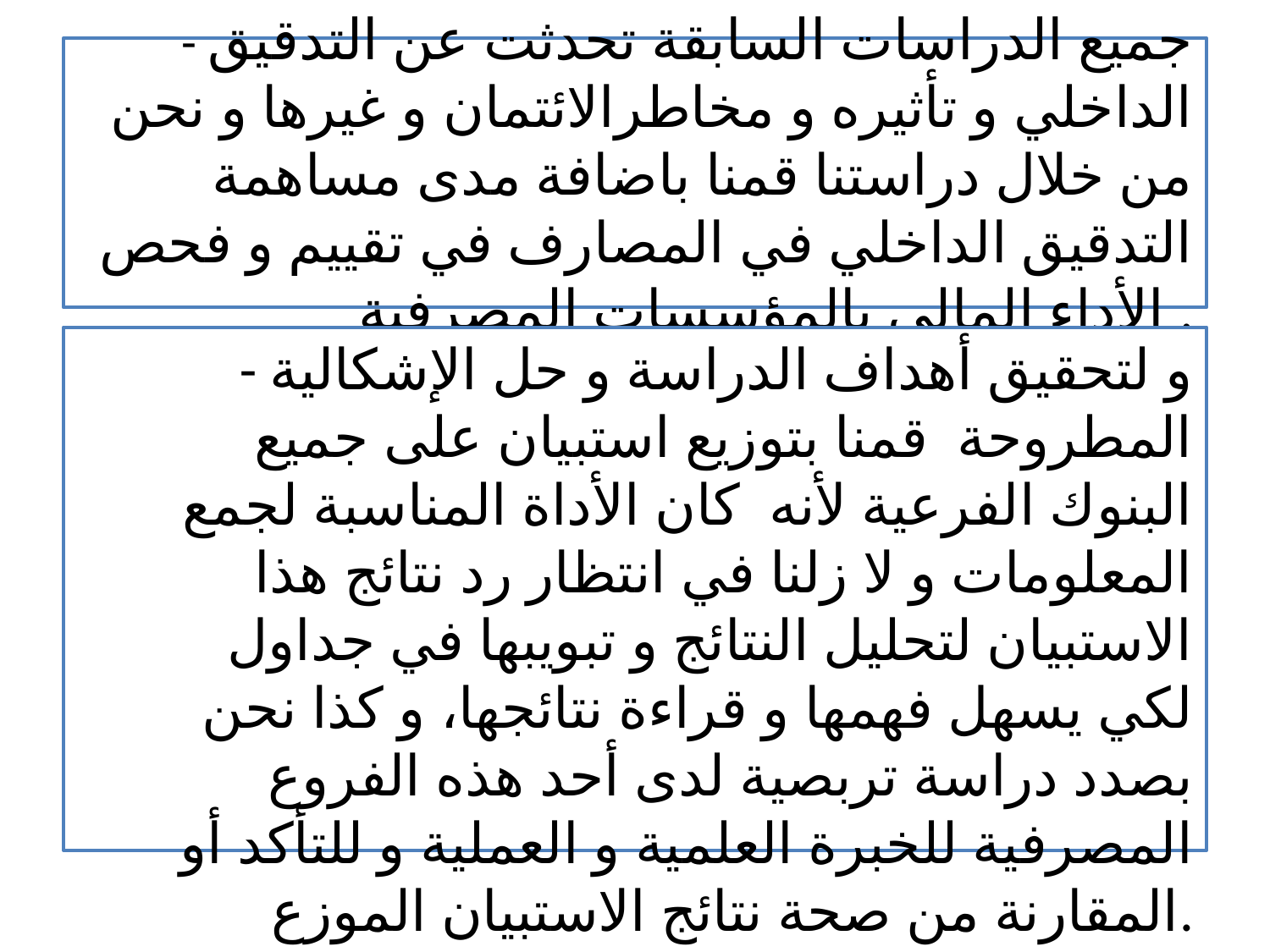

# - جميع الدراسات السابقة تحدثت عن التدقيق الداخلي و تأثيره و مخاطرالائتمان و غيرها و نحن من خلال دراستنا قمنا باضافة مدى مساهمة التدقيق الداخلي في المصارف في تقييم و فحص الأداء المالي بالمؤسسات المصرفية .
- و لتحقيق أهداف الدراسة و حل الإشكالية المطروحة  قمنا بتوزيع استبيان على جميع البنوك الفرعية لأنه  كان الأداة المناسبة لجمع المعلومات و لا زلنا في انتظار رد نتائج هذا الاستبيان لتحليل النتائج و تبويبها في جداول لكي يسهل فهمها و قراءة نتائجها، و كذا نحن بصدد دراسة تربصية لدى أحد هذه الفروع المصرفية للخبرة العلمية و العملية و للتأكد أو المقارنة من صحة نتائج الاستبيان الموزع.